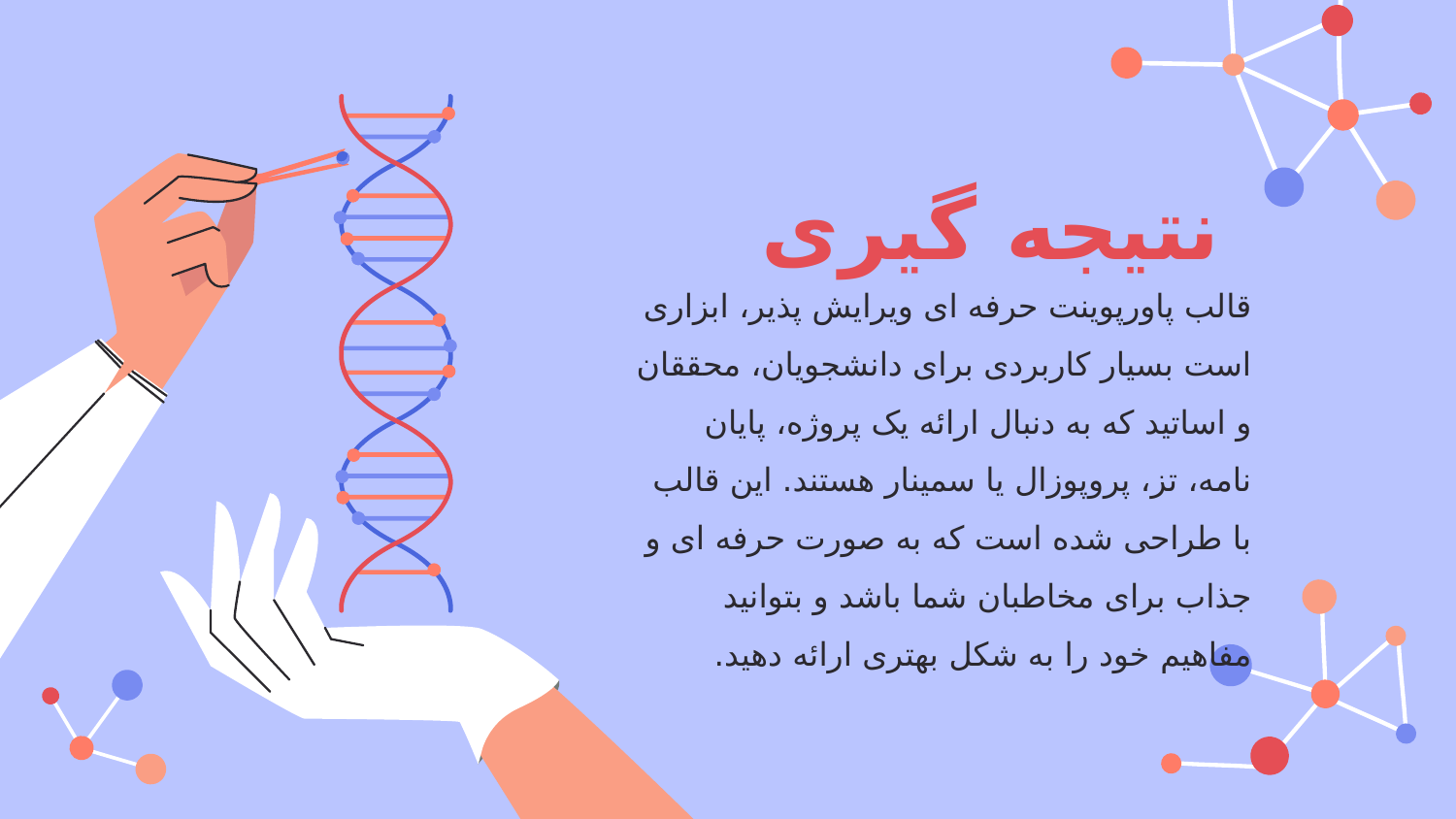

# نتیجه گیری
قالب پاورپوینت حرفه ای ویرایش پذیر، ابزاری است بسیار کاربردی برای دانشجویان، محققان و اساتید که به دنبال ارائه یک پروژه، پایان نامه، تز، پروپوزال یا سمینار هستند. این قالب با طراحی شده است که به صورت حرفه ای و جذاب برای مخاطبان شما باشد و بتوانید مفاهیم خود را به شکل بهتری ارائه دهید.